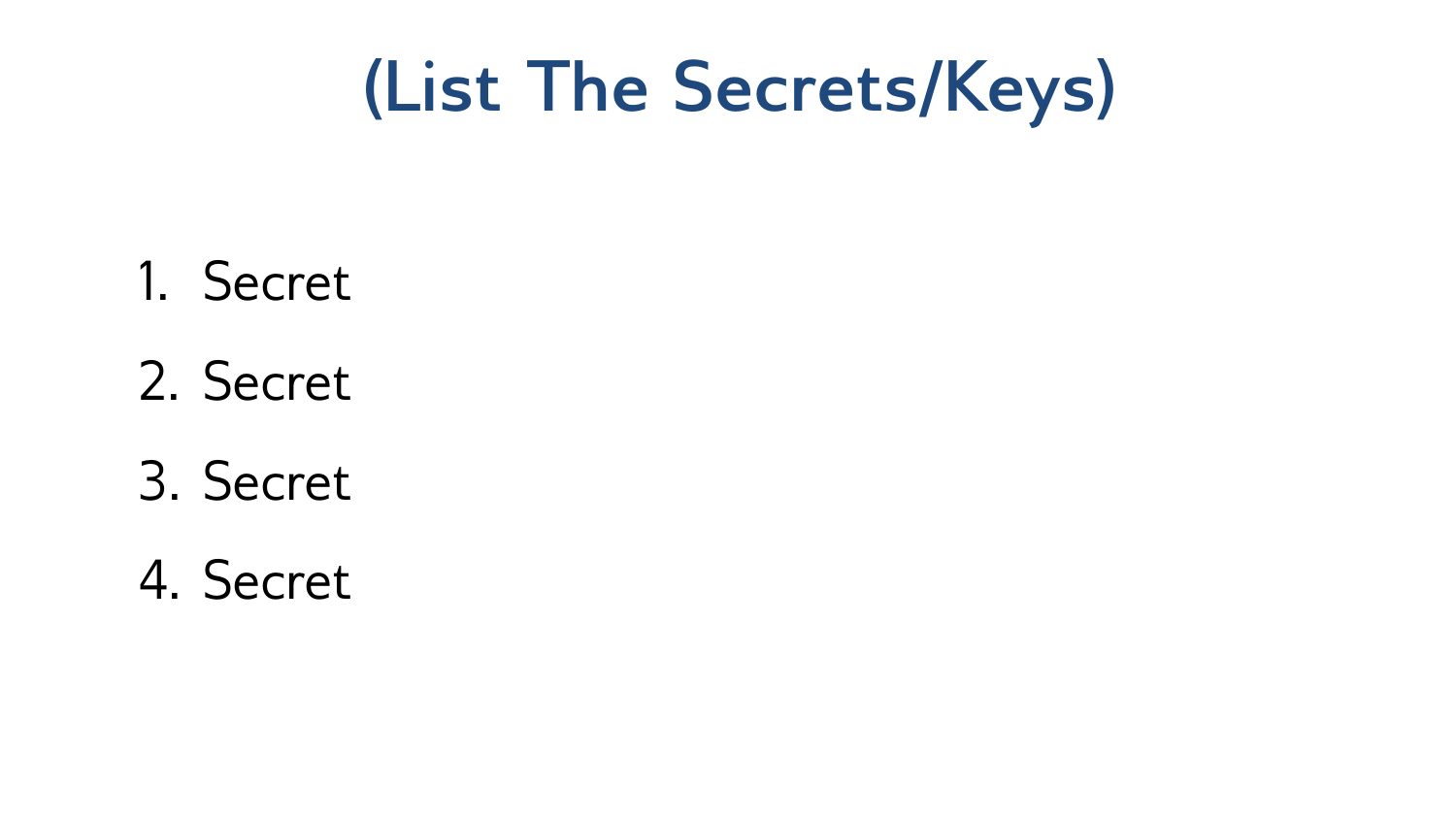

(List The Secrets/Keys)
Secret
Secret
Secret
Secret